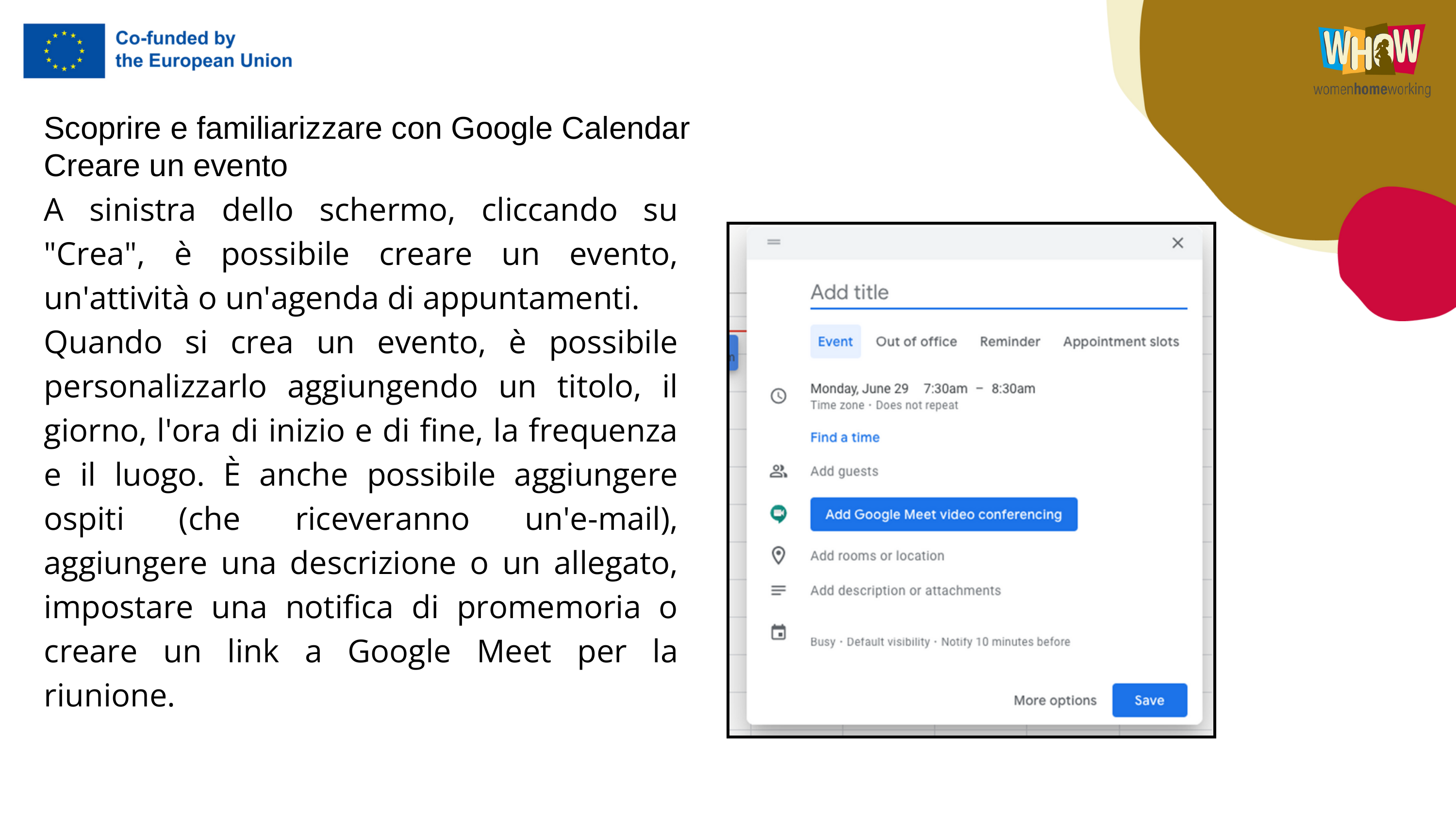

Scoprire e familiarizzare con Google Calendar
Creare un evento
A sinistra dello schermo, cliccando su "Crea", è possibile creare un evento, un'attività o un'agenda di appuntamenti.
Quando si crea un evento, è possibile personalizzarlo aggiungendo un titolo, il giorno, l'ora di inizio e di fine, la frequenza e il luogo. È anche possibile aggiungere ospiti (che riceveranno un'e-mail), aggiungere una descrizione o un allegato, impostare una notifica di promemoria o creare un link a Google Meet per la riunione.